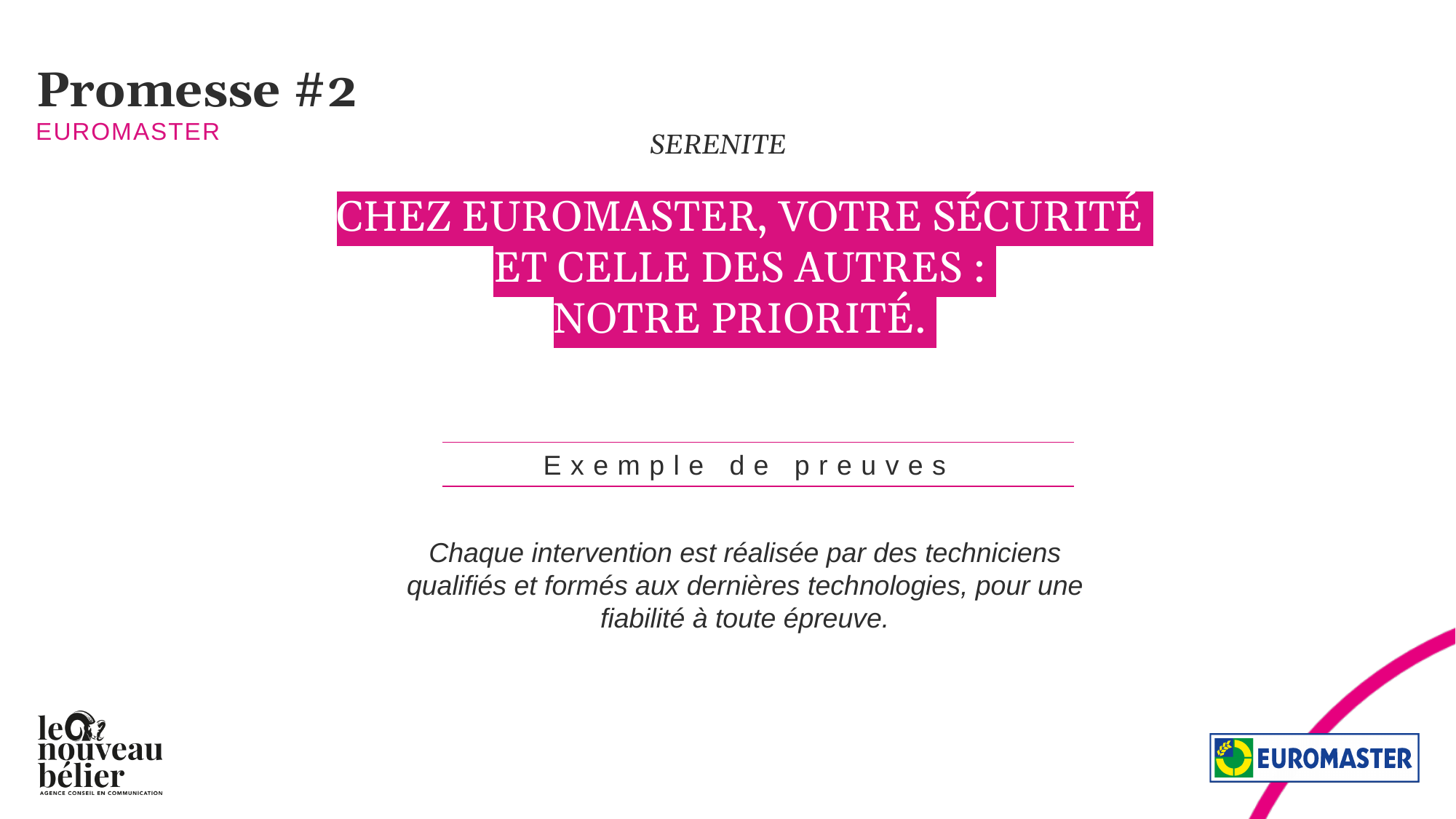

# Promesse #2
EUROMASTER
SERENITE
CHEZ EUROMASTER, VOTRE SÉCURITÉ
ET CELLE DES AUTRES :
NOTRE PRIORITÉ.
Exemple de preuves
Chaque intervention est réalisée par des techniciens qualifiés et formés aux dernières technologies, pour une fiabilité à toute épreuve.